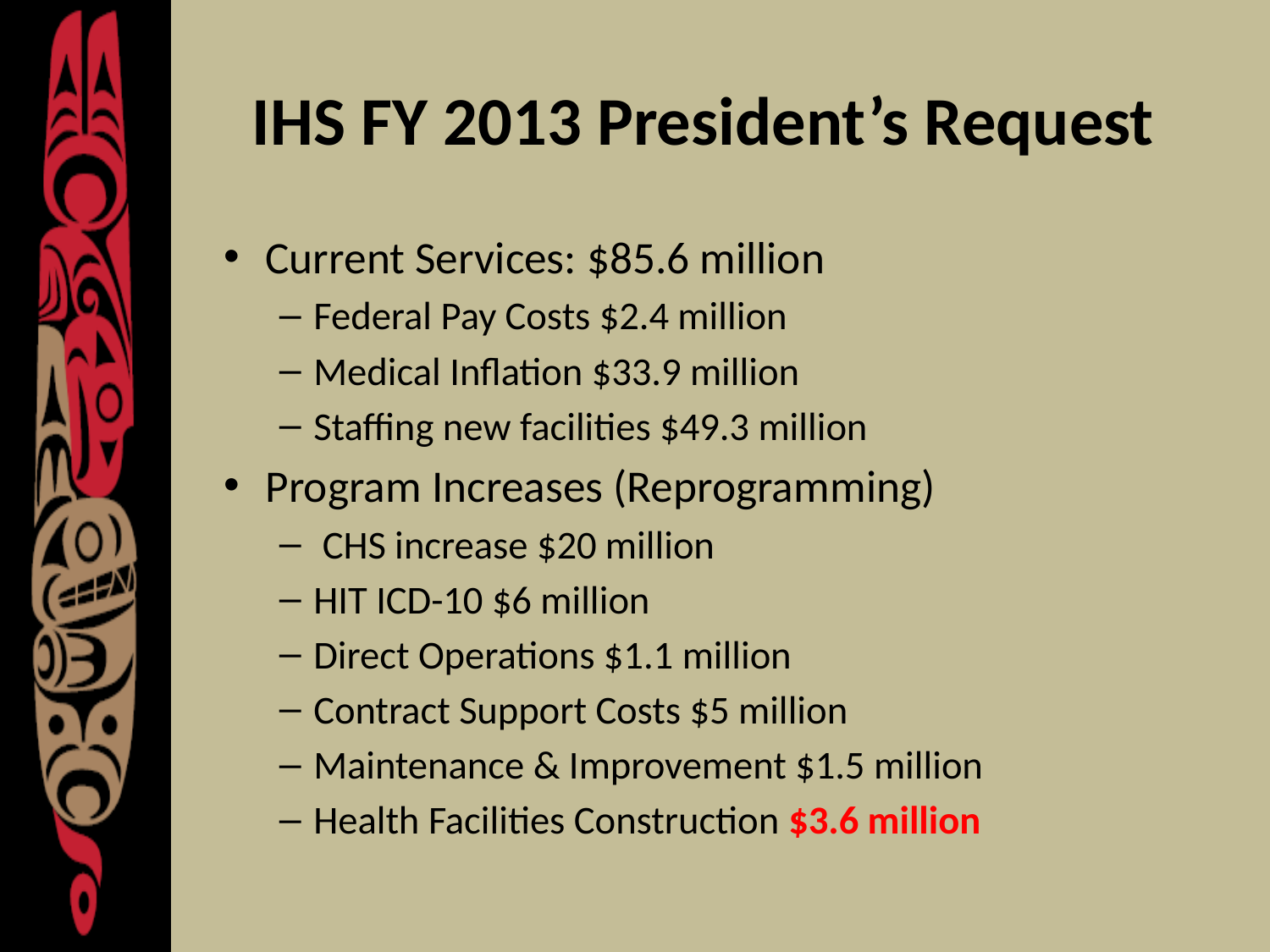

# IHS FY 2013 President’s Request
Current Services: $85.6 million
Federal Pay Costs $2.4 million
Medical Inflation $33.9 million
Staffing new facilities $49.3 million
Program Increases (Reprogramming)
 CHS increase $20 million
HIT ICD-10 $6 million
Direct Operations $1.1 million
Contract Support Costs $5 million
Maintenance & Improvement $1.5 million
Health Facilities Construction $3.6 million